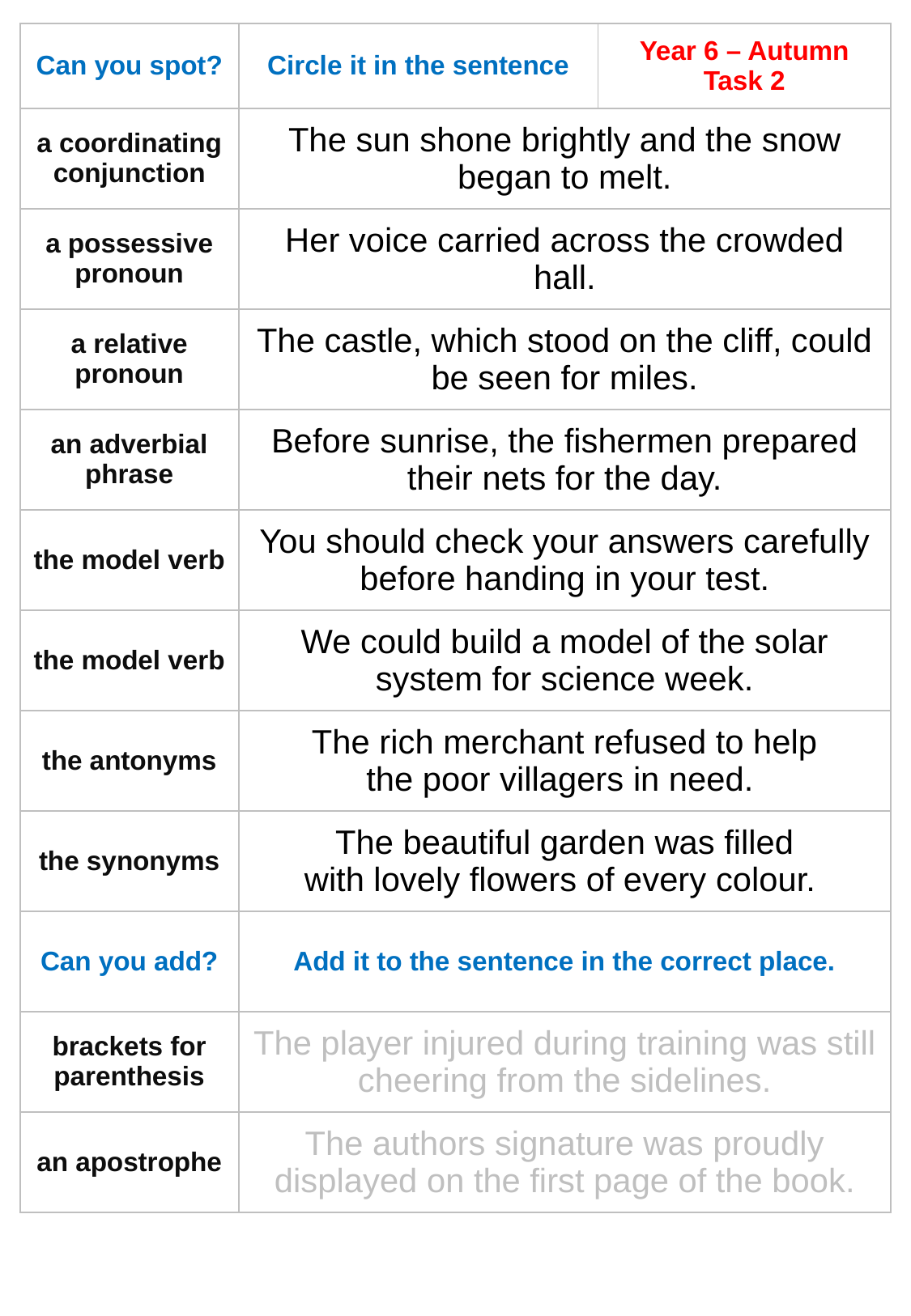

| Can you spot? | Circle it in the sentence | Year 6 – Autumn Task 2 |
| --- | --- | --- |
| a coordinating conjunction | The sun shone brightly and the snow began to melt. |  |
| a possessive pronoun | Her voice carried across the crowded hall. |  |
| a relative pronoun | The castle, which stood on the cliff, could be seen for miles. |  |
| an adverbial phrase | Before sunrise, the fishermen prepared their nets for the day. |  |
| the model verb | You should check your answers carefully before handing in your test. |  |
| the model verb | We could build a model of the solar system for science week. |  |
| the antonyms | The rich merchant refused to help the poor villagers in need. |  |
| the synonyms | The beautiful garden was filled with lovely flowers of every colour. |  |
| Can you add? | Add it to the sentence in the correct place. |  |
| brackets for parenthesis | The player injured during training was still cheering from the sidelines. |  |
| an apostrophe | The authors signature was proudly displayed on the first page of the book. |  |